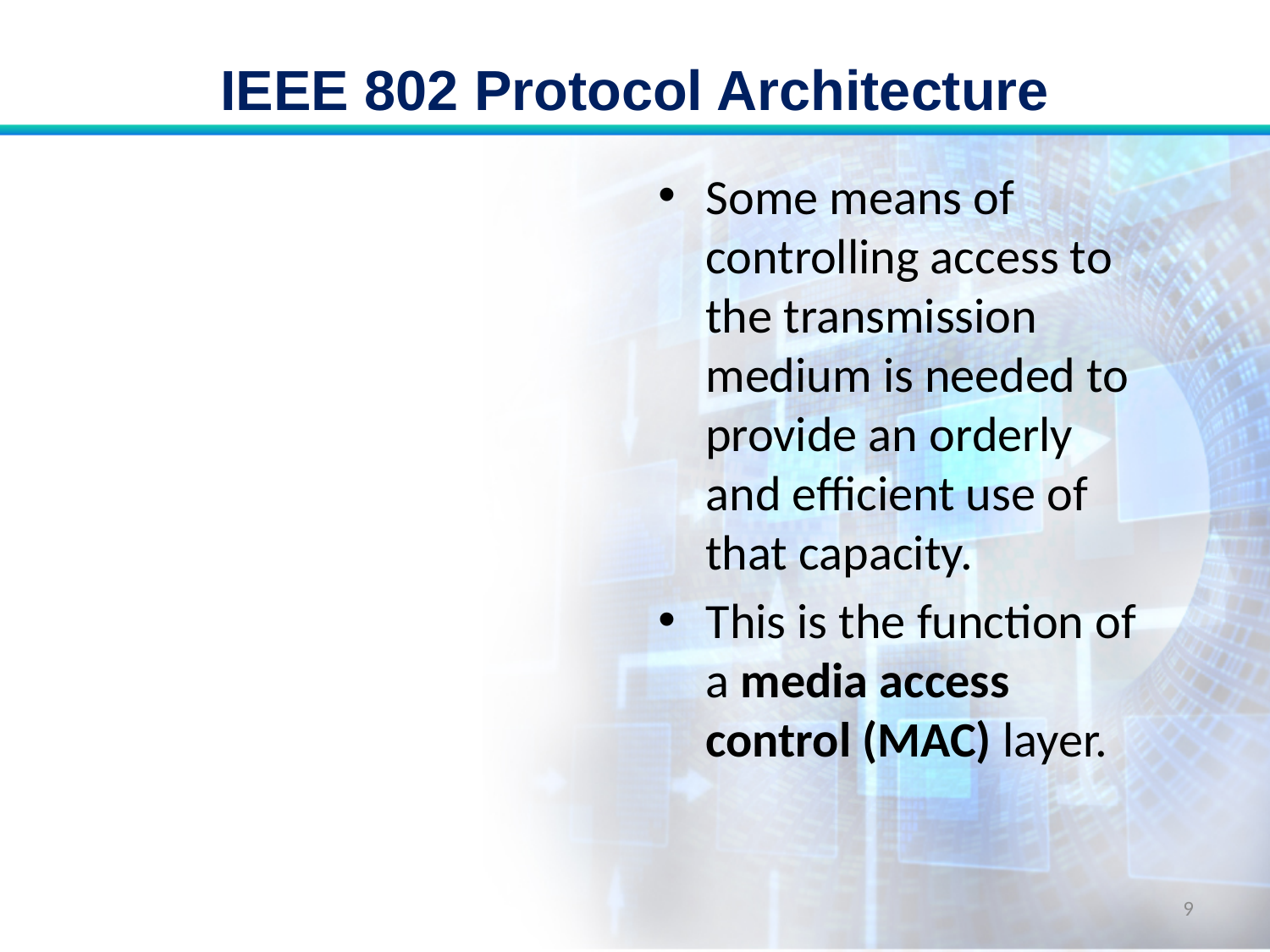

# IEEE 802 Protocol Architecture
Some means of controlling access to the transmission medium is needed to provide an orderly and efficient use of that capacity.
This is the function of a media access control (MAC) layer.
9